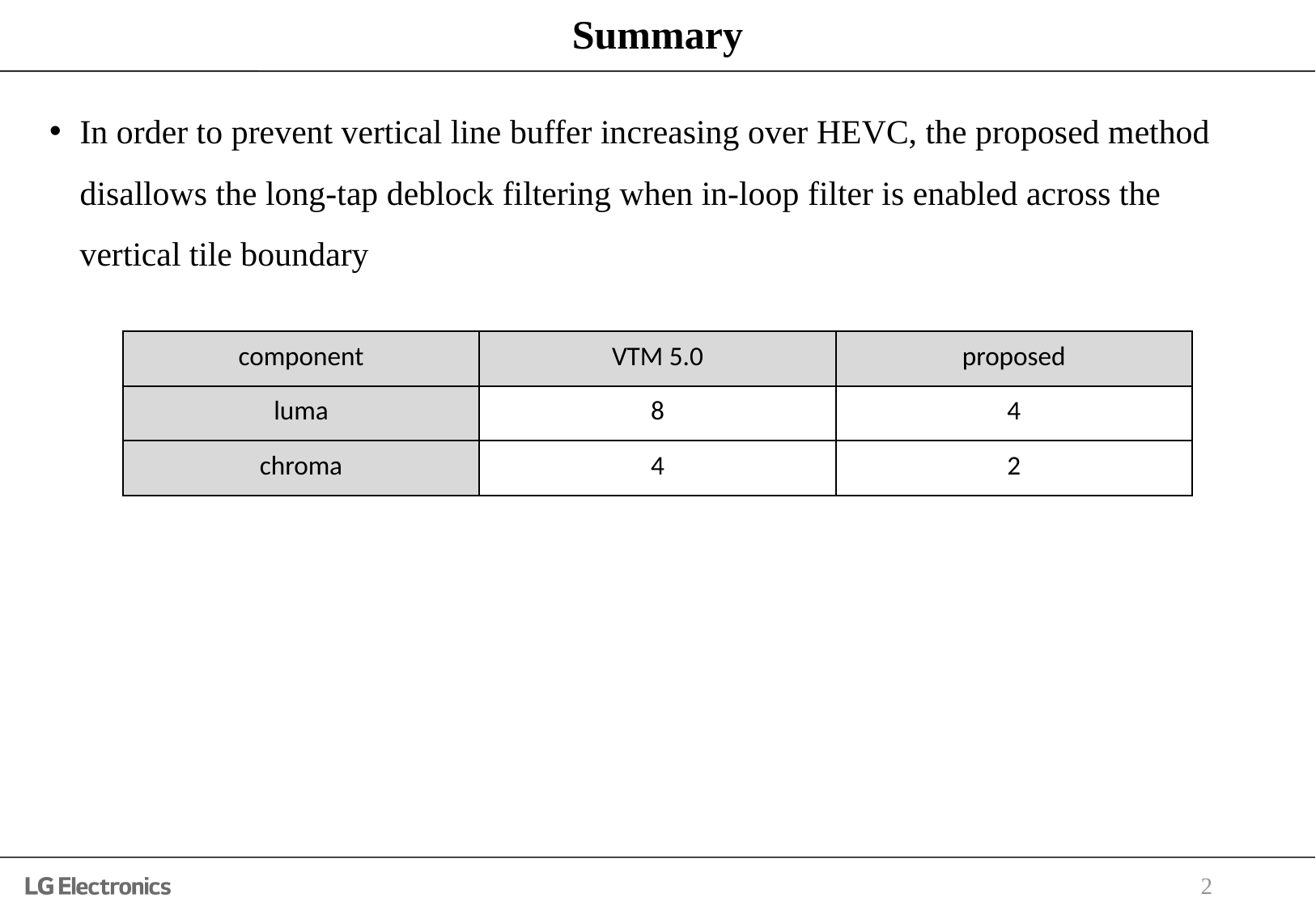

# Summary
In order to prevent vertical line buffer increasing over HEVC, the proposed method disallows the long-tap deblock filtering when in-loop filter is enabled across the vertical tile boundary

| component | VTM 5.0 | proposed |
| --- | --- | --- |
| luma | 8 | 4 |
| chroma | 4 | 2 |
2